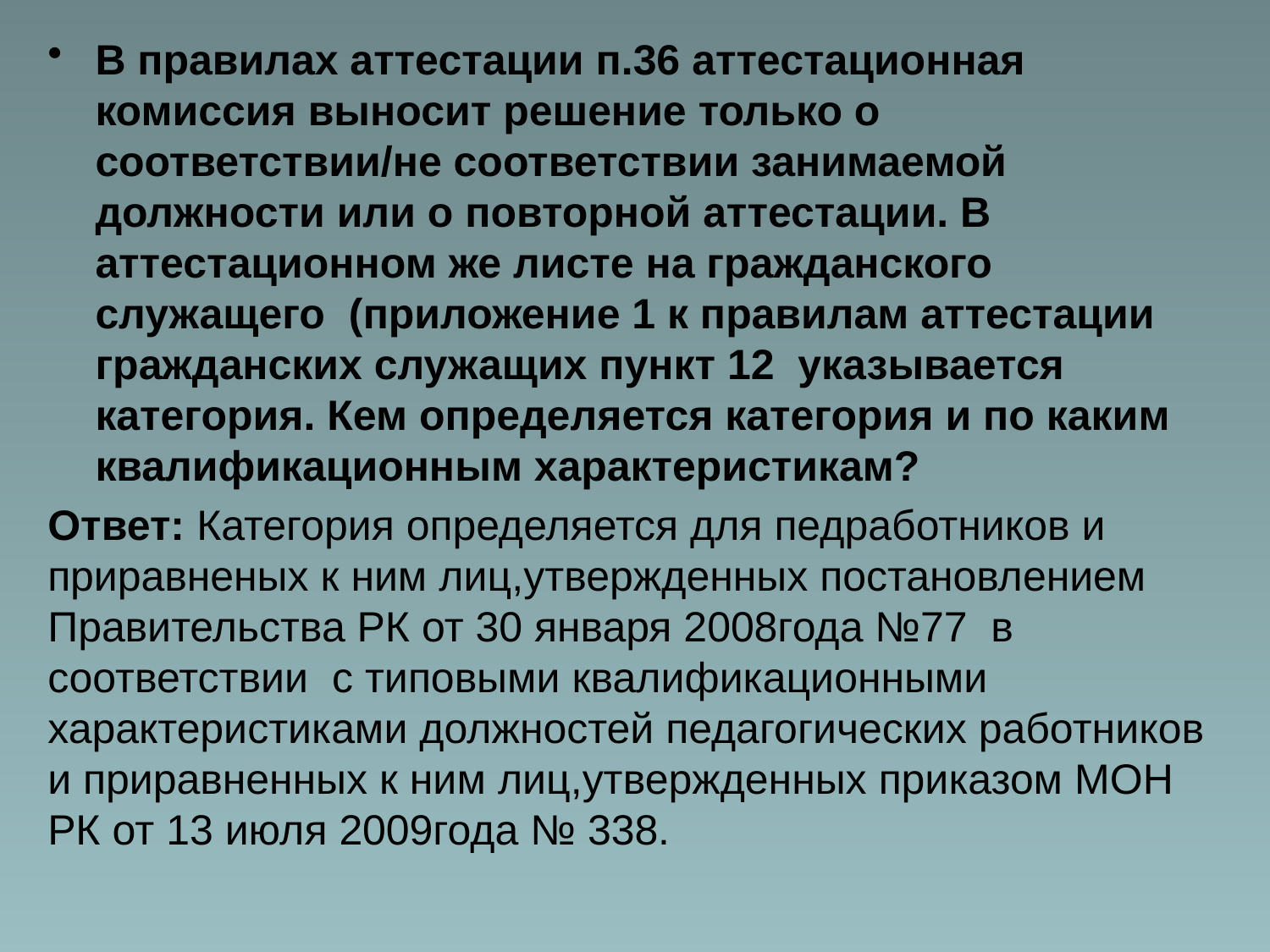

В правилах аттестации п.36 аттестационная комиссия выносит решение только о соответствии/не соответствии занимаемой должности или о повторной аттестации. В аттестационном же листе на гражданского служащего  (приложение 1 к правилам аттестации гражданских служащих пункт 12  указывается категория. Кем определяется категория и по каким квалификационным характеристикам?
Ответ: Категория определяется для педработников и приравненых к ним лиц,утвержденных постановлением Правительства РК от 30 января 2008года №77  в соответствии  с типовыми квалификационными характеристиками должностей педагогических работников и приравненных к ним лиц,утвержденных приказом МОН РК от 13 июля 2009года № 338.